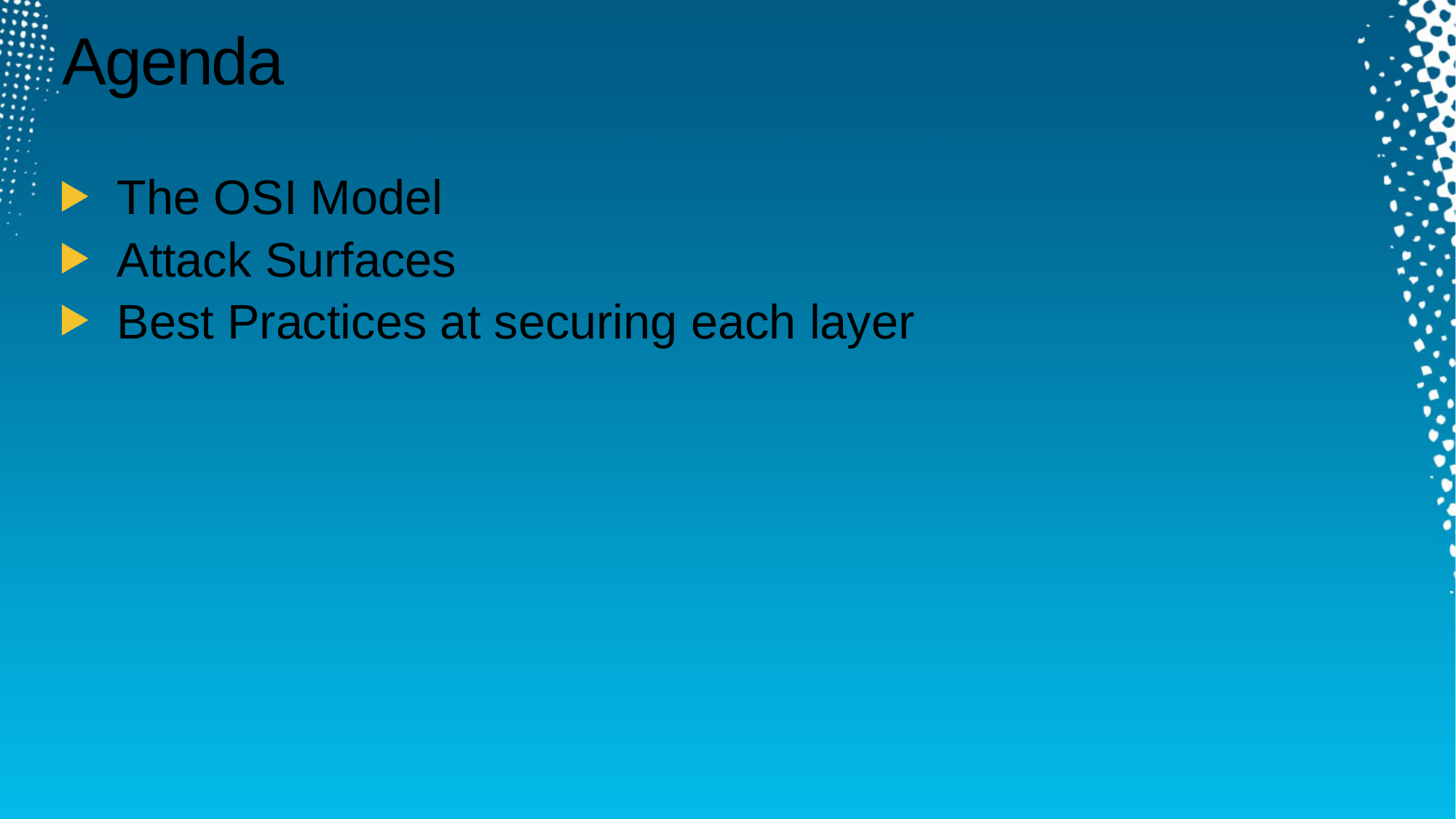

# Agenda
The OSI Model
Attack Surfaces
Best Practices at securing each layer